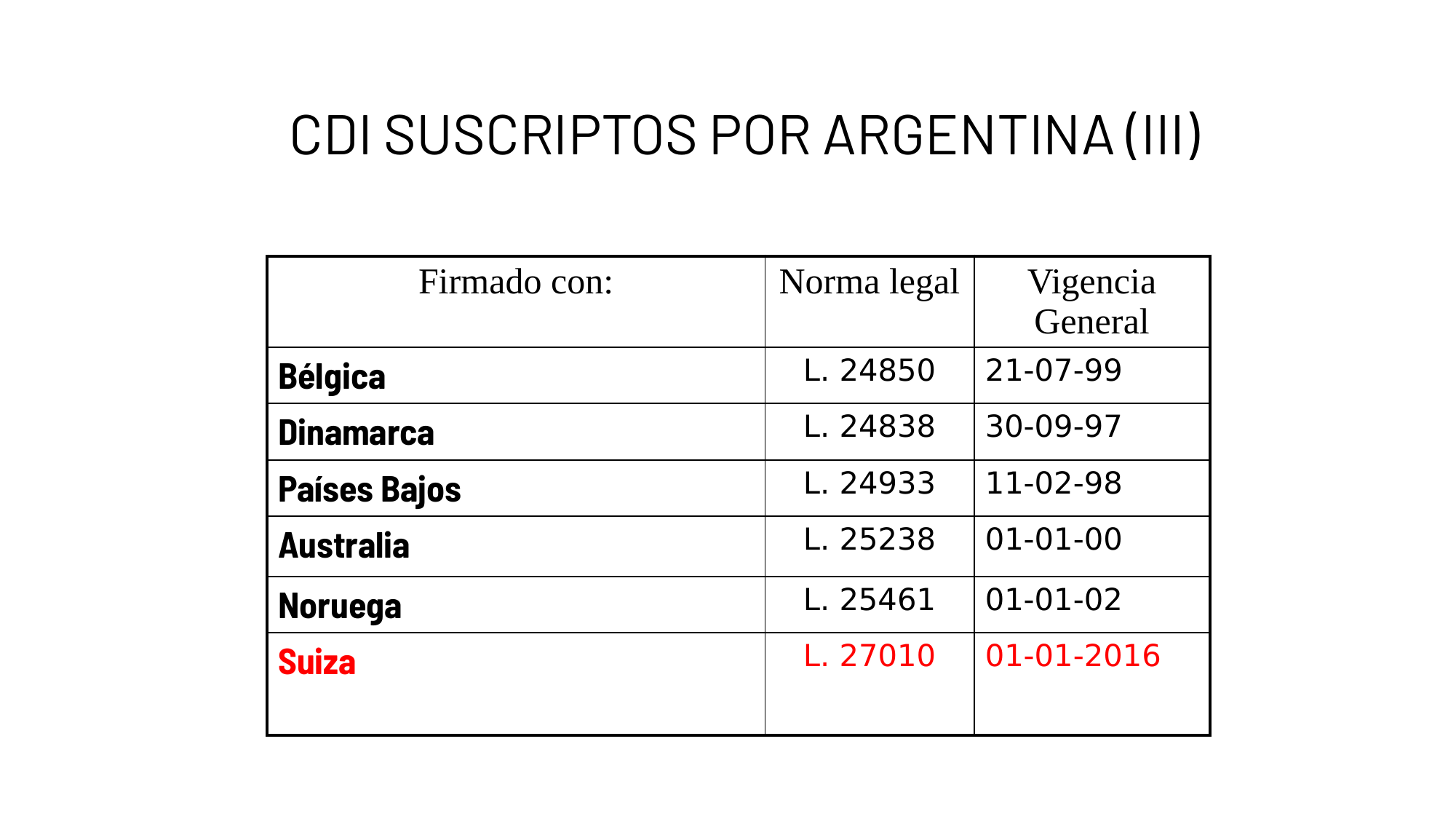

# CDI SUSCRIPTOS POR ARGENTINA (III)
| Firmado con: | Norma legal | Vigencia General |
| --- | --- | --- |
| Bélgica | L. 24850 | 21-07-99 |
| Dinamarca | L. 24838 | 30-09-97 |
| Países Bajos | L. 24933 | 11-02-98 |
| Australia | L. 25238 | 01-01-00 |
| Noruega | L. 25461 | 01-01-02 |
| Suiza | L. 27010 | 01-01-2016 |